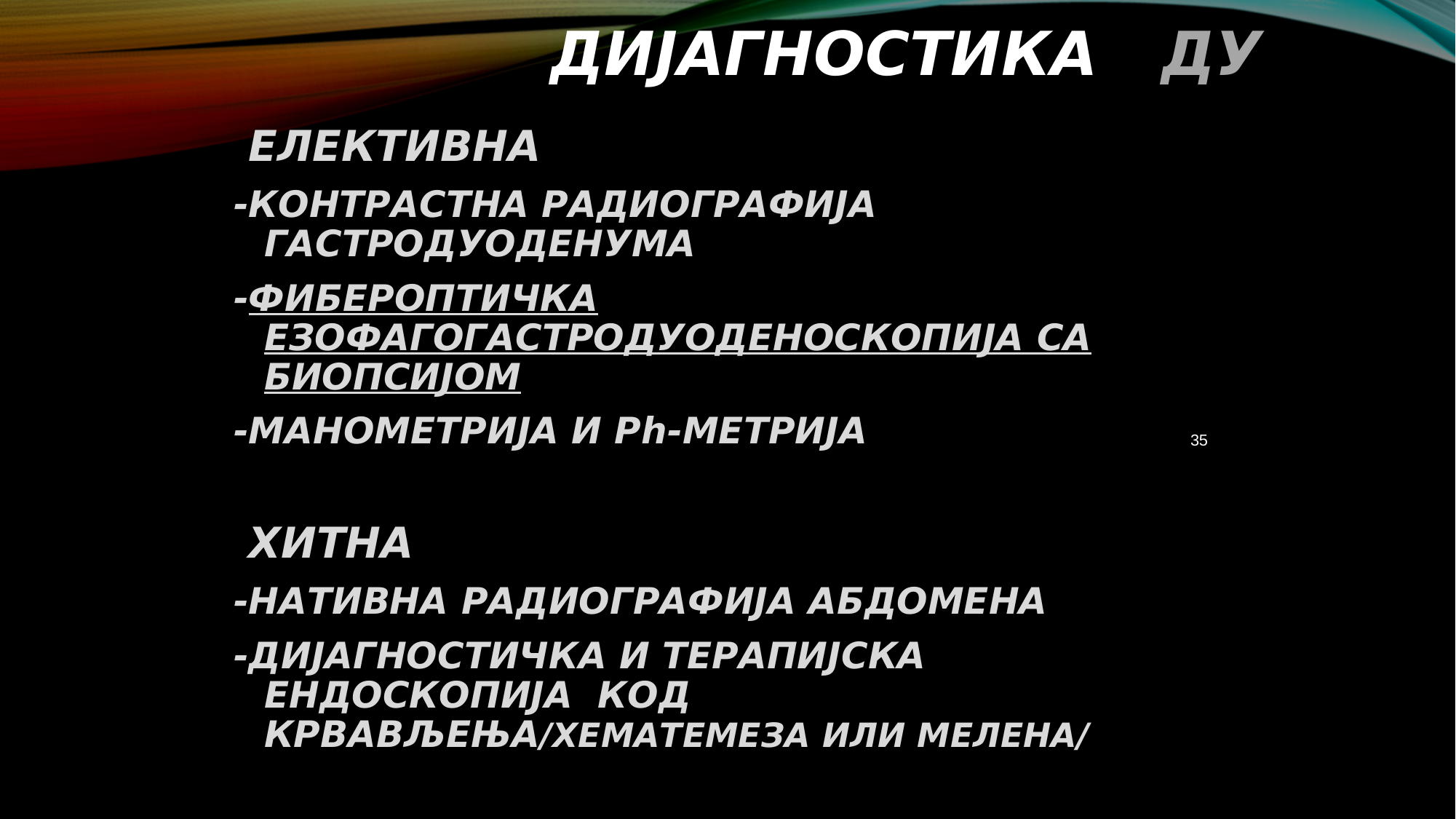

# ДИЈАГНОСТИКА   ДУ
 ЕЛЕКТИВНА
-КОНТРАСТНА РАДИОГРАФИЈА ГАСТРОДУОДЕНУМА
-ФИБЕРОПТИЧКА ЕЗОФАГОГАСТРОДУОДЕНОСКОПИЈА СА БИОПСИЈОМ
-МАНОМЕТРИЈА И Ph-МЕТРИЈА

 ХИТНА
-НАТИВНА РАДИОГРАФИЈА АБДОМЕНА
-ДИЈАГНОСТИЧКА И ТЕРАПИЈСКА ЕНДОСКОПИЈА  КОД КРВАВЉЕЊА/ХЕМАТЕМЕЗА ИЛИ МЕЛЕНА/
35